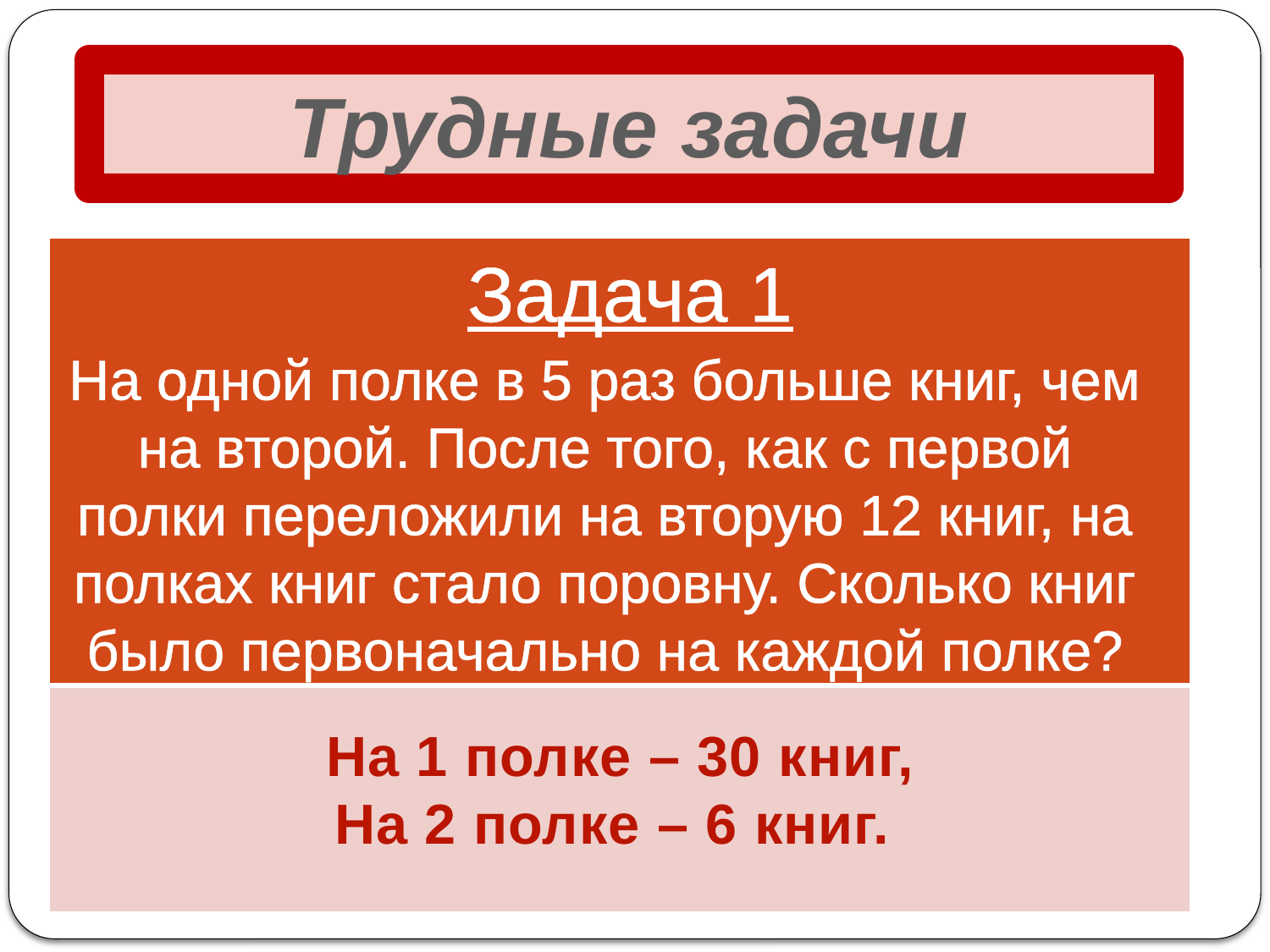

# Трудные задачи
Задача 1
|  |
| --- |
|  |
На одной полке в 5 раз больше книг, чем на второй. После того, как с первой полки переложили на вторую 12 книг, на полках книг стало поровну. Сколько книг было первоначально на каждой полке?
На 1 полке – 30 книг,
На 2 полке – 6 книг.